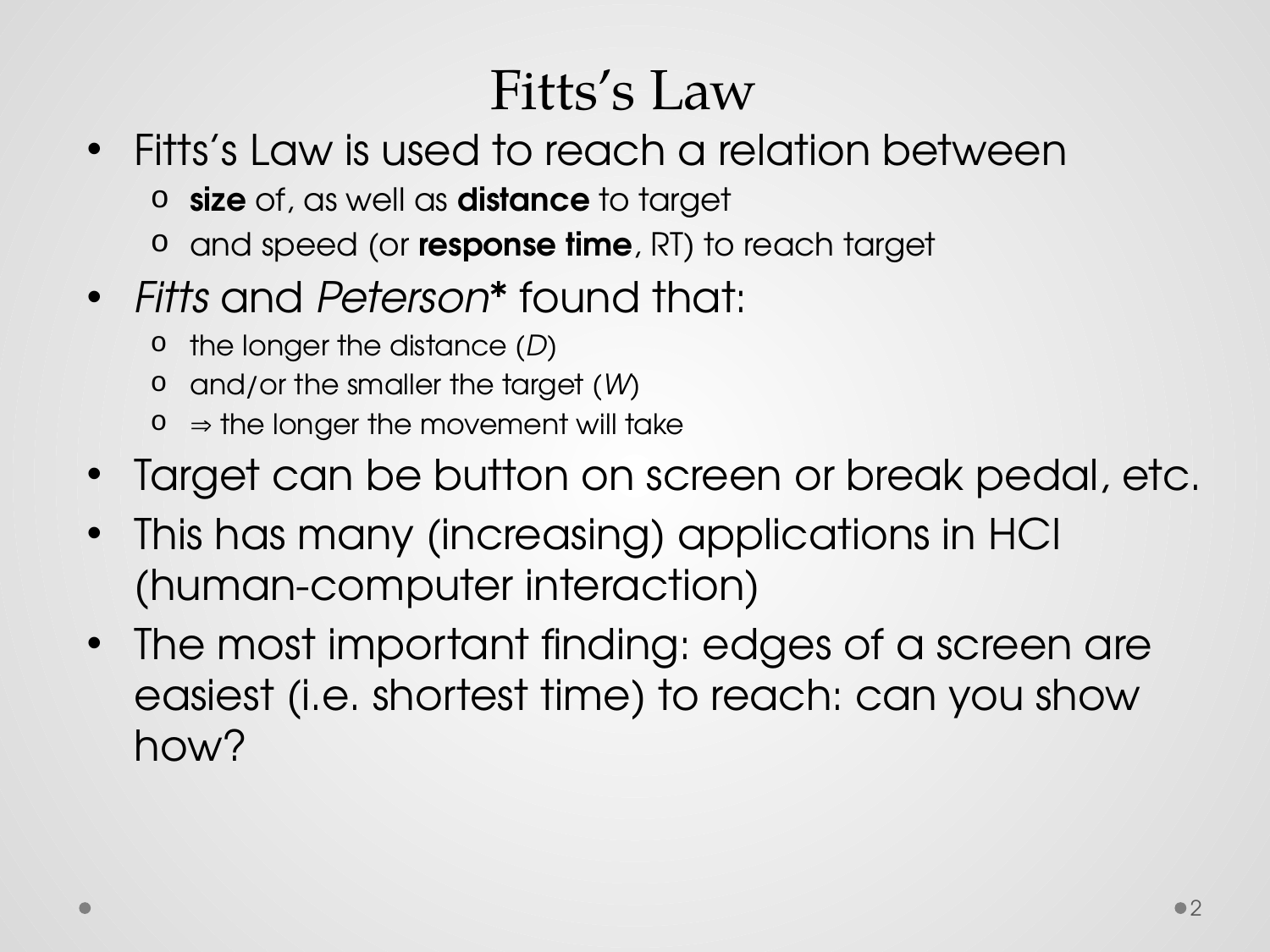

# Fitts’s Law

Fitts’s Law is used to reach a relation between
size of, as well as distance to target
and speed (or response time, RT) to reach target
Fitts and Peterson* found that:
the longer the distance (D)
and/or the smaller the target (W)
⇒ the longer the movement will take
Target can be button on screen or break pedal, etc.
This has many (increasing) applications in HCI (human-computer interaction)
The most important finding: edges of a screen are easiest (i.e. shortest time) to reach: can you show how?

2